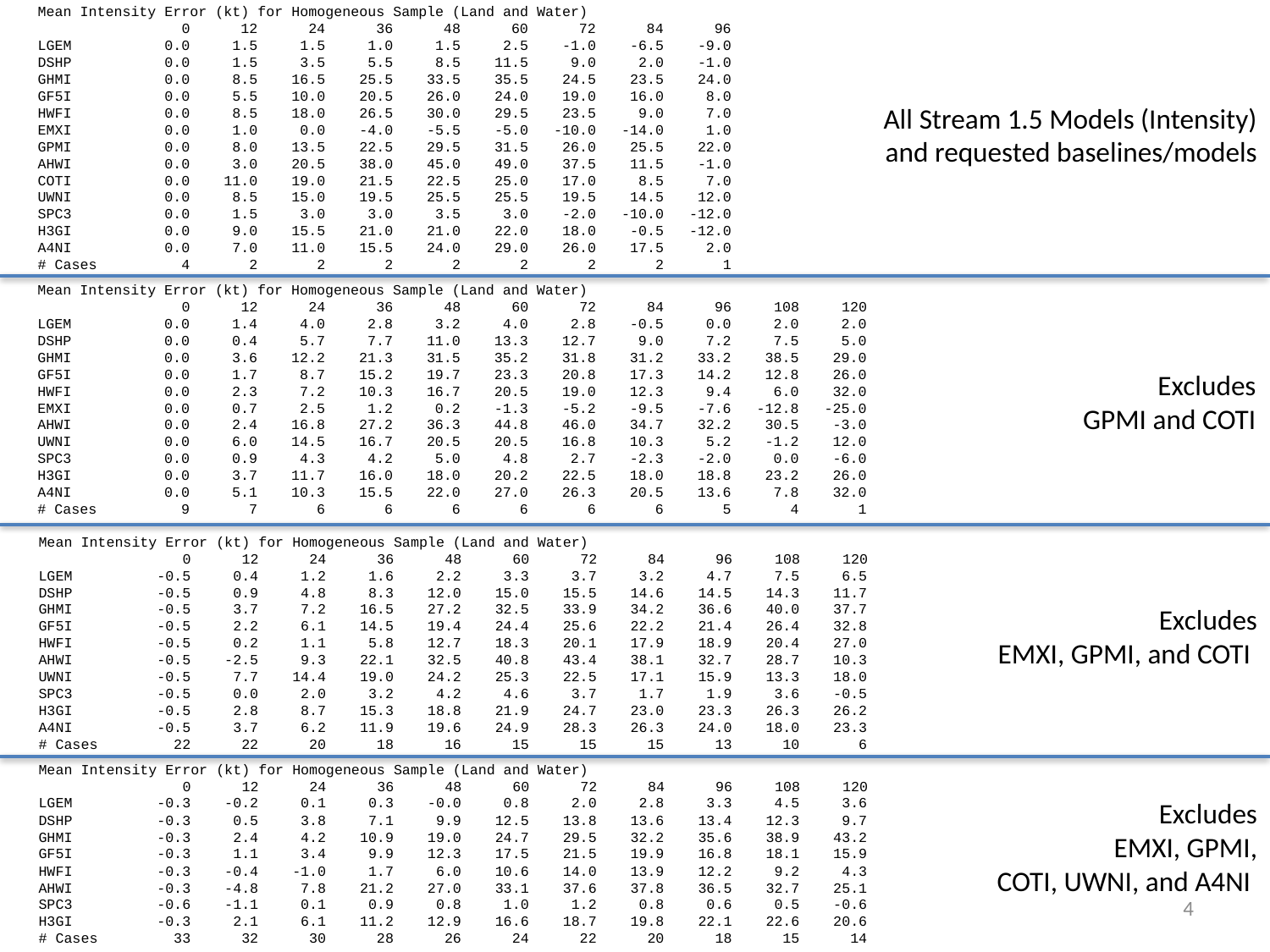

Mean Intensity Error (kt) for Homogeneous Sample (Land and Water)
                 0      12      24      36      48      60      72      84      96
LGEM           0.0     1.5     1.5     1.0     1.5     2.5    -1.0    -6.5    -9.0
DSHP           0.0     1.5     3.5     5.5     8.5    11.5     9.0     2.0    -1.0
GHMI           0.0     8.5    16.5    25.5    33.5    35.5    24.5    23.5    24.0
GF5I           0.0     5.5    10.0    20.5    26.0    24.0    19.0    16.0     8.0
HWFI           0.0     8.5    18.0    26.5    30.0    29.5    23.5     9.0     7.0
EMXI           0.0     1.0     0.0    -4.0    -5.5    -5.0   -10.0   -14.0     1.0
GPMI           0.0     8.0    13.5    22.5    29.5    31.5    26.0    25.5    22.0
AHWI           0.0     3.0    20.5    38.0    45.0    49.0    37.5    11.5    -1.0
COTI           0.0    11.0    19.0    21.5    22.5    25.0    17.0     8.5     7.0
UWNI           0.0     8.5    15.0    19.5    25.5    25.5    19.5    14.5    12.0
SPC3           0.0     1.5     3.0     3.0     3.5     3.0    -2.0   -10.0   -12.0
H3GI           0.0     9.0    15.5    21.0    21.0    22.0    18.0    -0.5   -12.0
A4NI           0.0     7.0    11.0    15.5    24.0    29.0    26.0    17.5     2.0
# Cases          4       2       2       2       2       2       2       2       1
All Stream 1.5 Models (Intensity) and requested baselines/models
Mean Intensity Error (kt) for Homogeneous Sample (Land and Water)
                 0      12      24      36      48      60      72      84      96     108     120
LGEM           0.0     1.4     4.0     2.8     3.2     4.0     2.8    -0.5     0.0     2.0     2.0
DSHP           0.0     0.4     5.7     7.7    11.0    13.3    12.7     9.0     7.2     7.5     5.0
GHMI           0.0     3.6    12.2    21.3    31.5    35.2    31.8    31.2    33.2    38.5    29.0
GF5I           0.0     1.7     8.7    15.2    19.7    23.3    20.8    17.3    14.2    12.8    26.0
HWFI           0.0     2.3     7.2    10.3    16.7    20.5    19.0    12.3     9.4     6.0    32.0
EMXI           0.0     0.7     2.5     1.2     0.2    -1.3    -5.2    -9.5    -7.6   -12.8   -25.0
AHWI           0.0     2.4    16.8    27.2    36.3    44.8    46.0    34.7    32.2    30.5    -3.0
UWNI           0.0     6.0    14.5    16.7    20.5    20.5    16.8    10.3     5.2    -1.2    12.0
SPC3           0.0     0.9     4.3     4.2     5.0     4.8     2.7    -2.3    -2.0     0.0    -6.0
H3GI           0.0     3.7    11.7    16.0    18.0    20.2    22.5    18.0    18.8    23.2    26.0
A4NI           0.0     5.1    10.3    15.5    22.0    27.0    26.3    20.5    13.6     7.8    32.0
# Cases          9       7       6       6       6       6       6       6       5       4       1
Excludes
GPMI and COTI
Mean Intensity Error (kt) for Homogeneous Sample (Land and Water)
                 0      12      24      36      48      60      72      84      96     108     120
LGEM          -0.5     0.4     1.2     1.6     2.2     3.3     3.7     3.2     4.7     7.5     6.5
DSHP          -0.5     0.9     4.8     8.3    12.0    15.0    15.5    14.6    14.5    14.3    11.7
GHMI          -0.5     3.7     7.2    16.5    27.2    32.5    33.9    34.2    36.6    40.0    37.7
GF5I          -0.5     2.2     6.1    14.5    19.4    24.4    25.6    22.2    21.4    26.4    32.8
HWFI          -0.5     0.2     1.1     5.8    12.7    18.3    20.1    17.9    18.9    20.4    27.0
AHWI          -0.5    -2.5     9.3    22.1    32.5    40.8    43.4    38.1    32.7    28.7    10.3
UWNI          -0.5     7.7    14.4    19.0    24.2    25.3    22.5    17.1    15.9    13.3    18.0
SPC3          -0.5     0.0     2.0     3.2     4.2     4.6     3.7     1.7     1.9     3.6    -0.5
H3GI          -0.5     2.8     8.7    15.3    18.8    21.9    24.7    23.0    23.3    26.3    26.2
A4NI          -0.5     3.7     6.2    11.9    19.6    24.9    28.3    26.3    24.0    18.0    23.3
# Cases         22      22      20      18      16      15      15      15      13      10       6
Excludes
EMXI, GPMI, and COTI
Mean Intensity Error (kt) for Homogeneous Sample (Land and Water)
                 0      12      24      36      48      60      72      84      96     108     120
LGEM          -0.3    -0.2     0.1     0.3    -0.0     0.8     2.0     2.8     3.3     4.5     3.6
DSHP          -0.3     0.5     3.8     7.1     9.9    12.5    13.8    13.6    13.4    12.3     9.7
GHMI          -0.3     2.4     4.2    10.9    19.0    24.7    29.5    32.2    35.6    38.9    43.2
GF5I          -0.3     1.1     3.4     9.9    12.3    17.5    21.5    19.9    16.8    18.1    15.9
HWFI          -0.3    -0.4    -1.0     1.7     6.0    10.6    14.0    13.9    12.2     9.2     4.3
AHWI          -0.3    -4.8     7.8    21.2    27.0    33.1    37.6    37.8    36.5    32.7    25.1
SPC3          -0.6    -1.1     0.1     0.9     0.8     1.0     1.2     0.8     0.6     0.5    -0.6
H3GI          -0.3     2.1     6.1    11.2    12.9    16.6    18.7    19.8    22.1    22.6    20.6
# Cases         33      32      30      28      26      24      22      20      18      15      14
Excludes
EMXI, GPMI,
COTI, UWNI, and A4NI
4